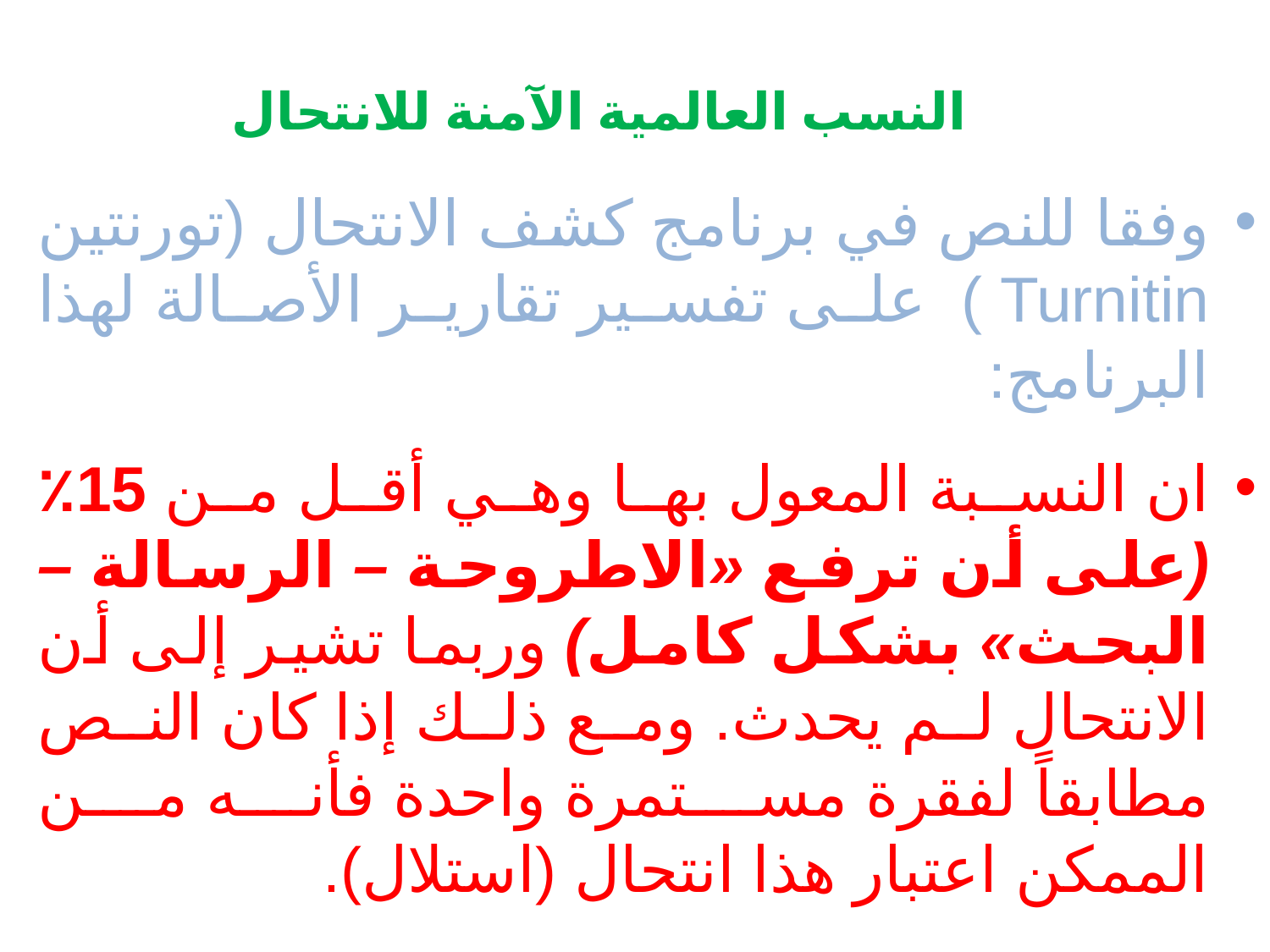

# النسب العالمية الآمنة للانتحال
وفقا للنص في برنامج كشف الانتحال (تورنتين Turnitin )  على تفسير تقارير الأصالة لهذا البرنامج:

ان النسبة المعول بها وهي أقل من 15٪ (على أن ترفع «الاطروحة – الرسالة – البحث» بشكل كامل) وربما تشير إلى أن الانتحال لم يحدث. ومع ذلك إذا كان النص مطابقاً لفقرة مستمرة واحدة فأنه من الممكن اعتبار هذا انتحال (استلال).